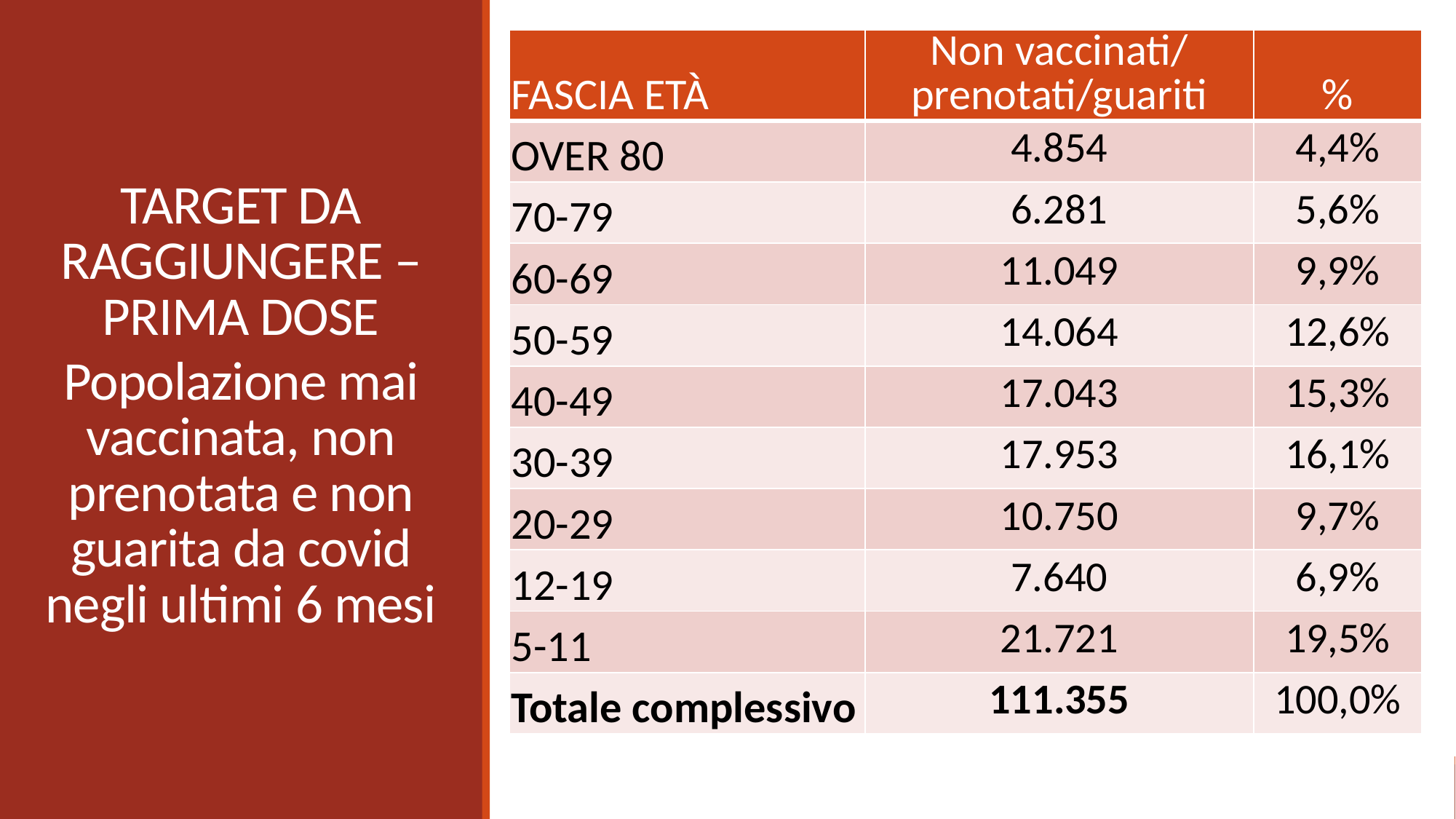

| FASCIA ETÀ | Non vaccinati/ prenotati/guariti | % |
| --- | --- | --- |
| OVER 80 | 4.854 | 4,4% |
| 70-79 | 6.281 | 5,6% |
| 60-69 | 11.049 | 9,9% |
| 50-59 | 14.064 | 12,6% |
| 40-49 | 17.043 | 15,3% |
| 30-39 | 17.953 | 16,1% |
| 20-29 | 10.750 | 9,7% |
| 12-19 | 7.640 | 6,9% |
| 5-11 | 21.721 | 19,5% |
| Totale complessivo | 111.355 | 100,0% |
TARGET DA RAGGIUNGERE – PRIMA DOSE
Popolazione mai vaccinata, non prenotata e non guarita da covid negli ultimi 6 mesi